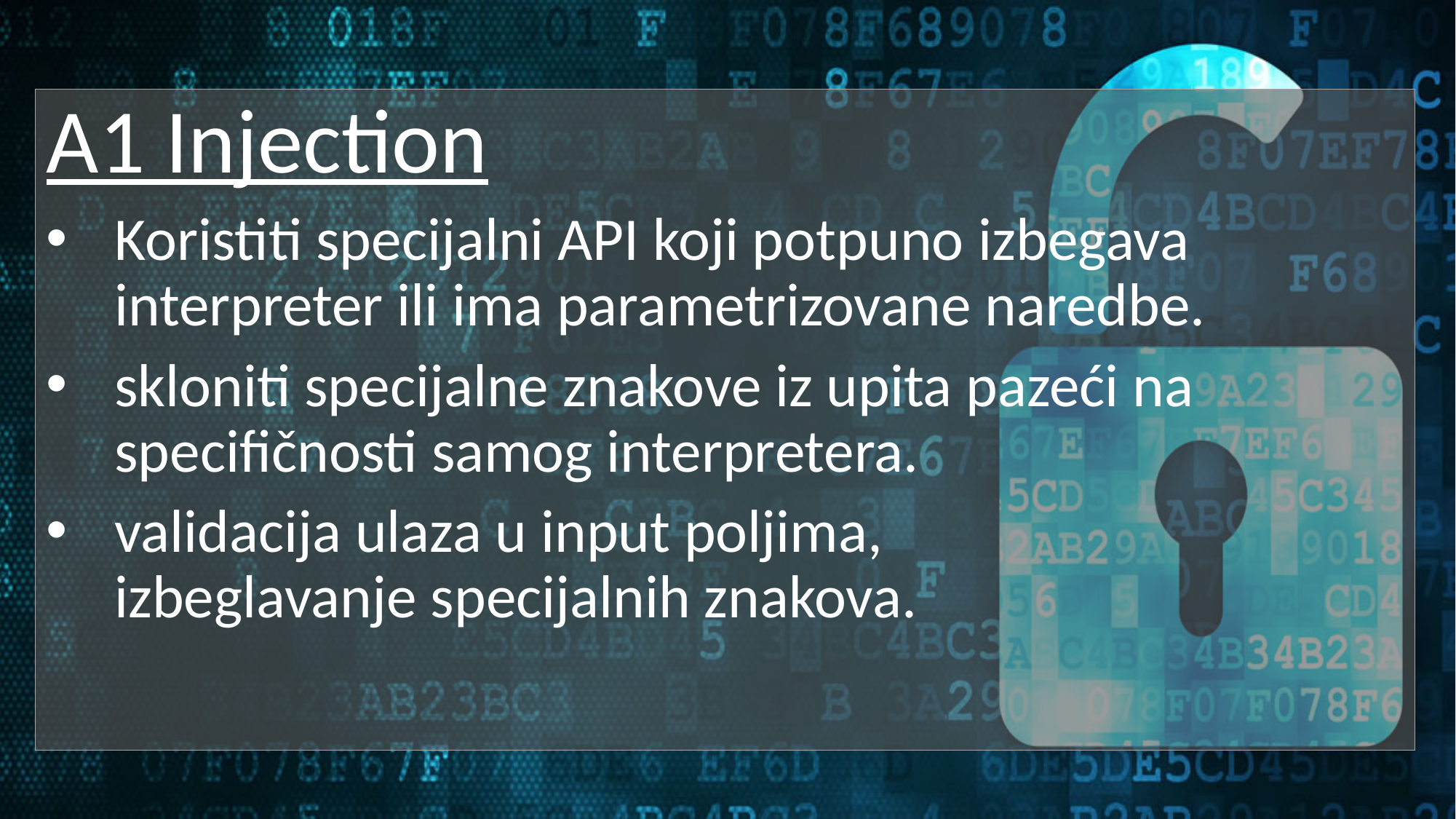

A1 Injection
Koristiti specijalni API koji potpuno izbegava interpreter ili ima parametrizovane naredbe.
skloniti specijalne znakove iz upita pazeći na specifičnosti samog interpretera.
validacija ulaza u input poljima,
izbeglavanje specijalnih znakova.